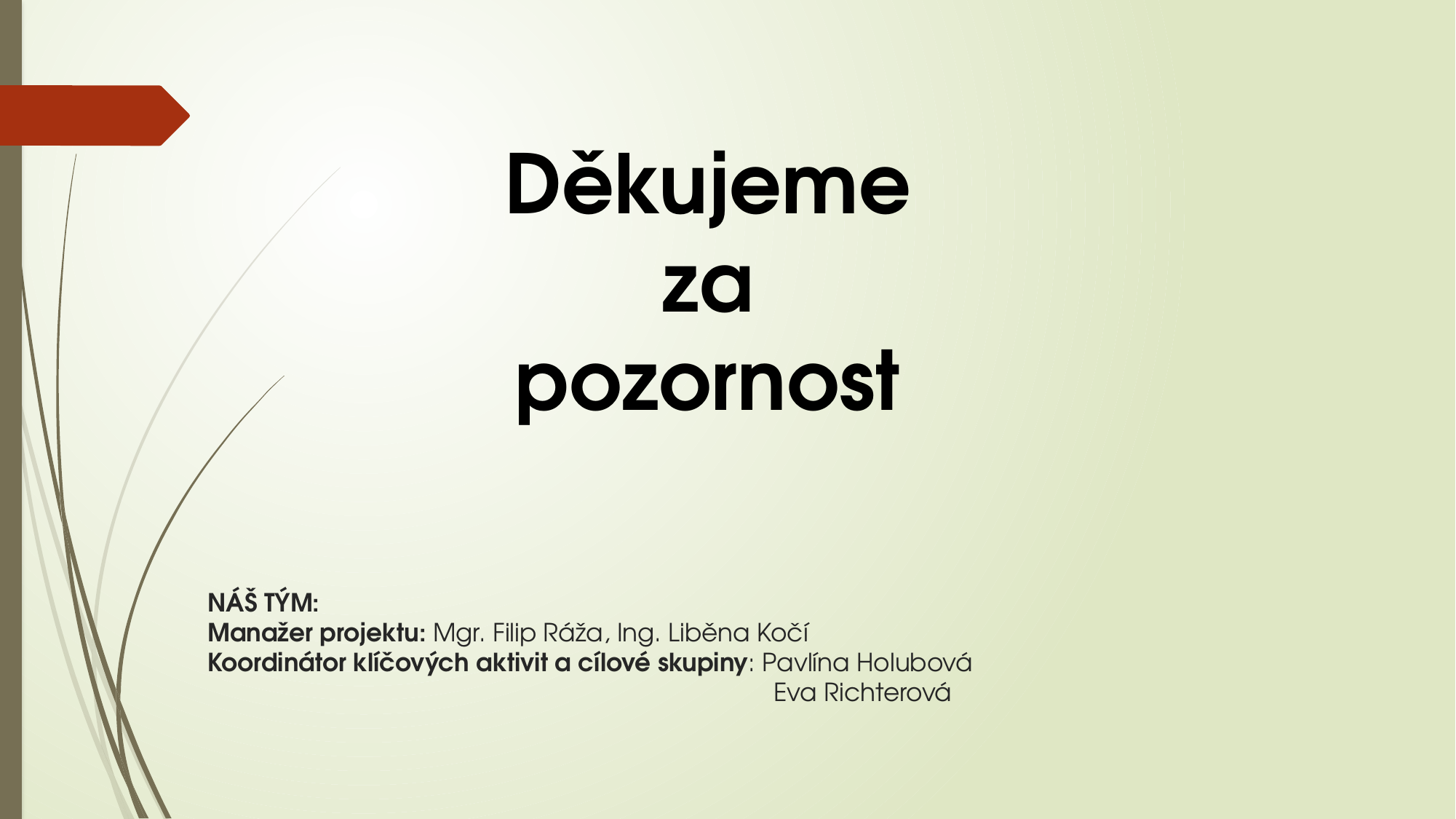

Děkujeme
za
pozornost
# NÁŠ TÝM: Manažer projektu: Mgr. Filip Ráža, Ing. Liběna Kočí Koordinátor klíčových aktivit a cílové skupiny: Pavlína Holubová Eva Richterová